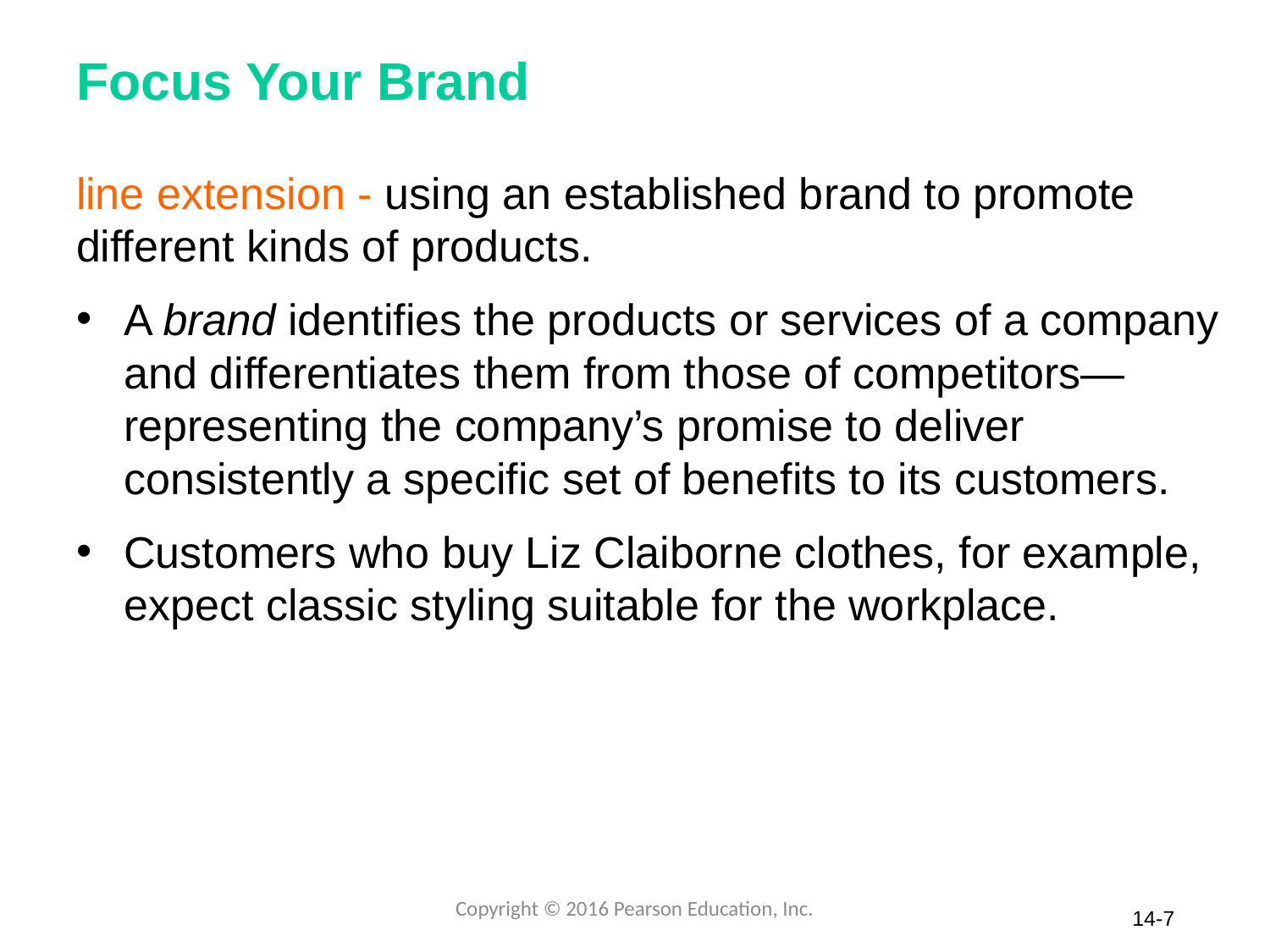

# Focus Your Brand
line extension - using an established brand to promote different kinds of products.

A brand identifies the products or services of a company and differentiates them from those of competitors—representing the company’s promise to deliver consistently a specific set of benefits to its customers.

Customers who buy Liz Claiborne clothes, for example, expect classic styling suitable for the workplace.
Copyright © 2016 Pearson Education, Inc.